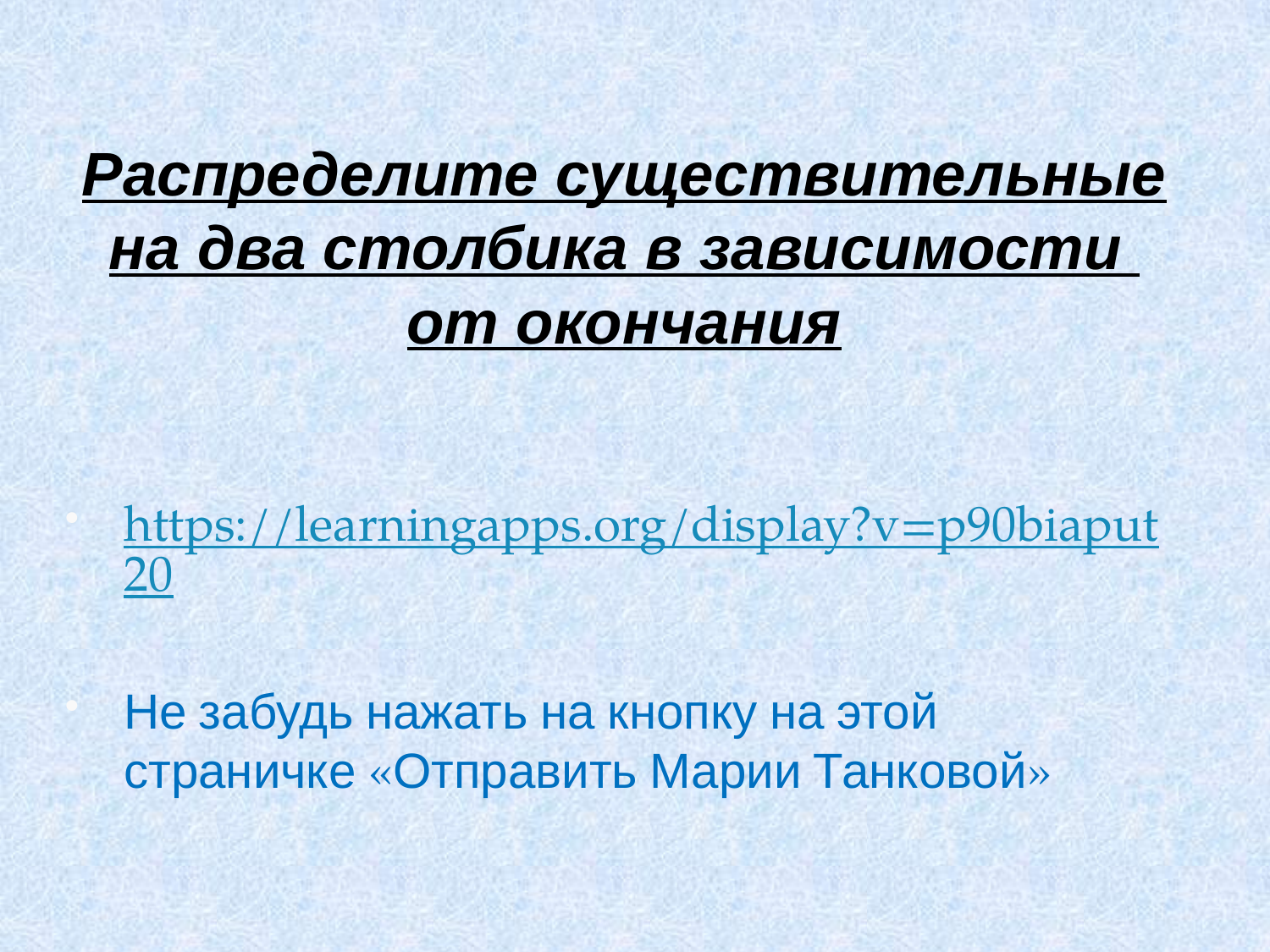

# Распределите существительные на два столбика в зависимости от окончания
https://learningapps.org/display?v=p90biaput20

Не забудь нажать на кнопку на этой страничке «Отправить Марии Танковой»